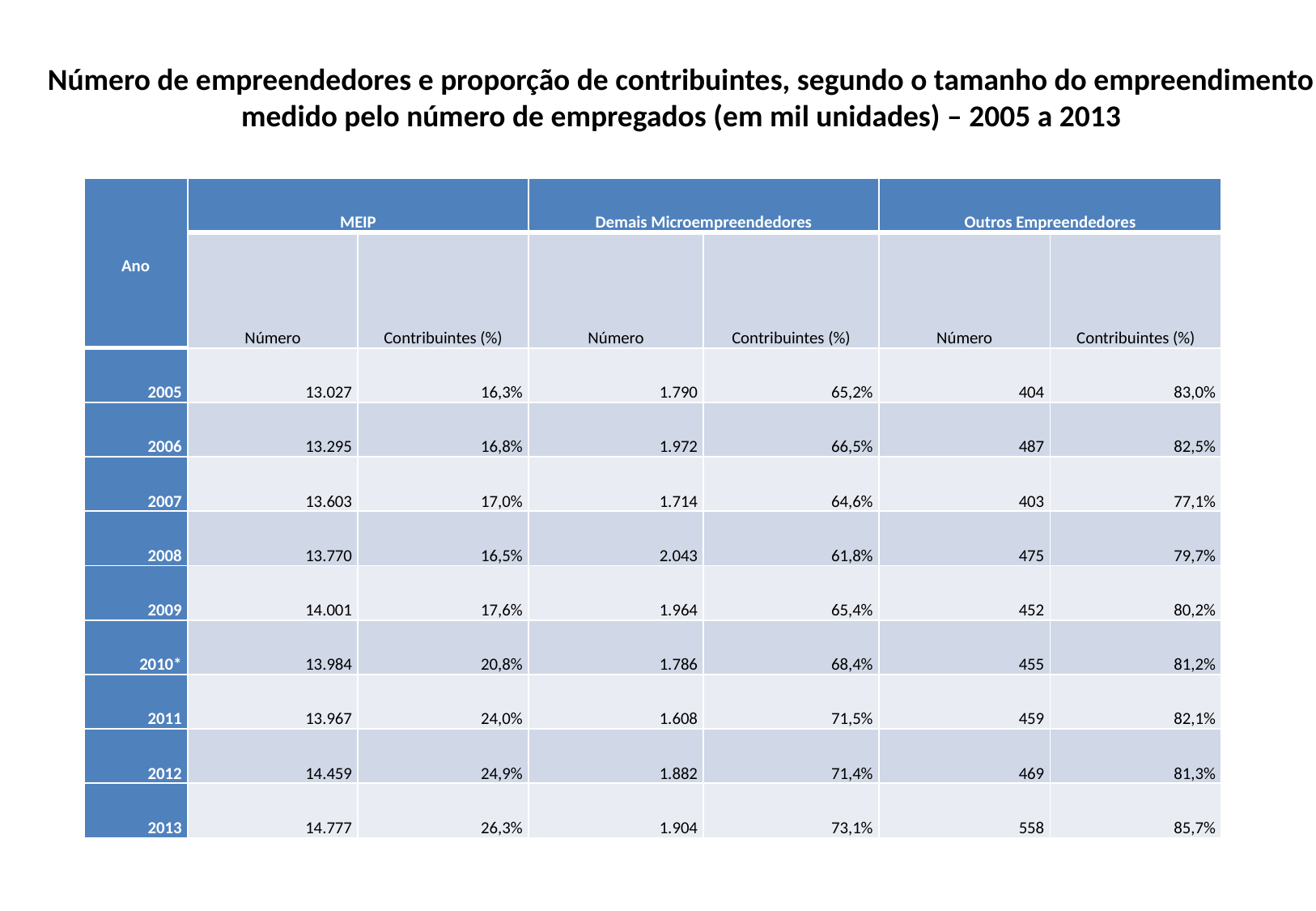

Número de empreendedores e proporção de contribuintes, segundo o tamanho do empreendimento medido pelo número de empregados (em mil unidades) – 2005 a 2013
| Ano | MEIP |  | Demais Microempreendedores |  | Outros Empreendedores |  |
| --- | --- | --- | --- | --- | --- | --- |
|  | Número | Contribuintes (%) | Número | Contribuintes (%) | Número | Contribuintes (%) |
| 2005 | 13.027 | 16,3% | 1.790 | 65,2% | 404 | 83,0% |
| 2006 | 13.295 | 16,8% | 1.972 | 66,5% | 487 | 82,5% |
| 2007 | 13.603 | 17,0% | 1.714 | 64,6% | 403 | 77,1% |
| 2008 | 13.770 | 16,5% | 2.043 | 61,8% | 475 | 79,7% |
| 2009 | 14.001 | 17,6% | 1.964 | 65,4% | 452 | 80,2% |
| 2010\* | 13.984 | 20,8% | 1.786 | 68,4% | 455 | 81,2% |
| 2011 | 13.967 | 24,0% | 1.608 | 71,5% | 459 | 82,1% |
| 2012 | 14.459 | 24,9% | 1.882 | 71,4% | 469 | 81,3% |
| 2013 | 14.777 | 26,3% | 1.904 | 73,1% | 558 | 85,7% |